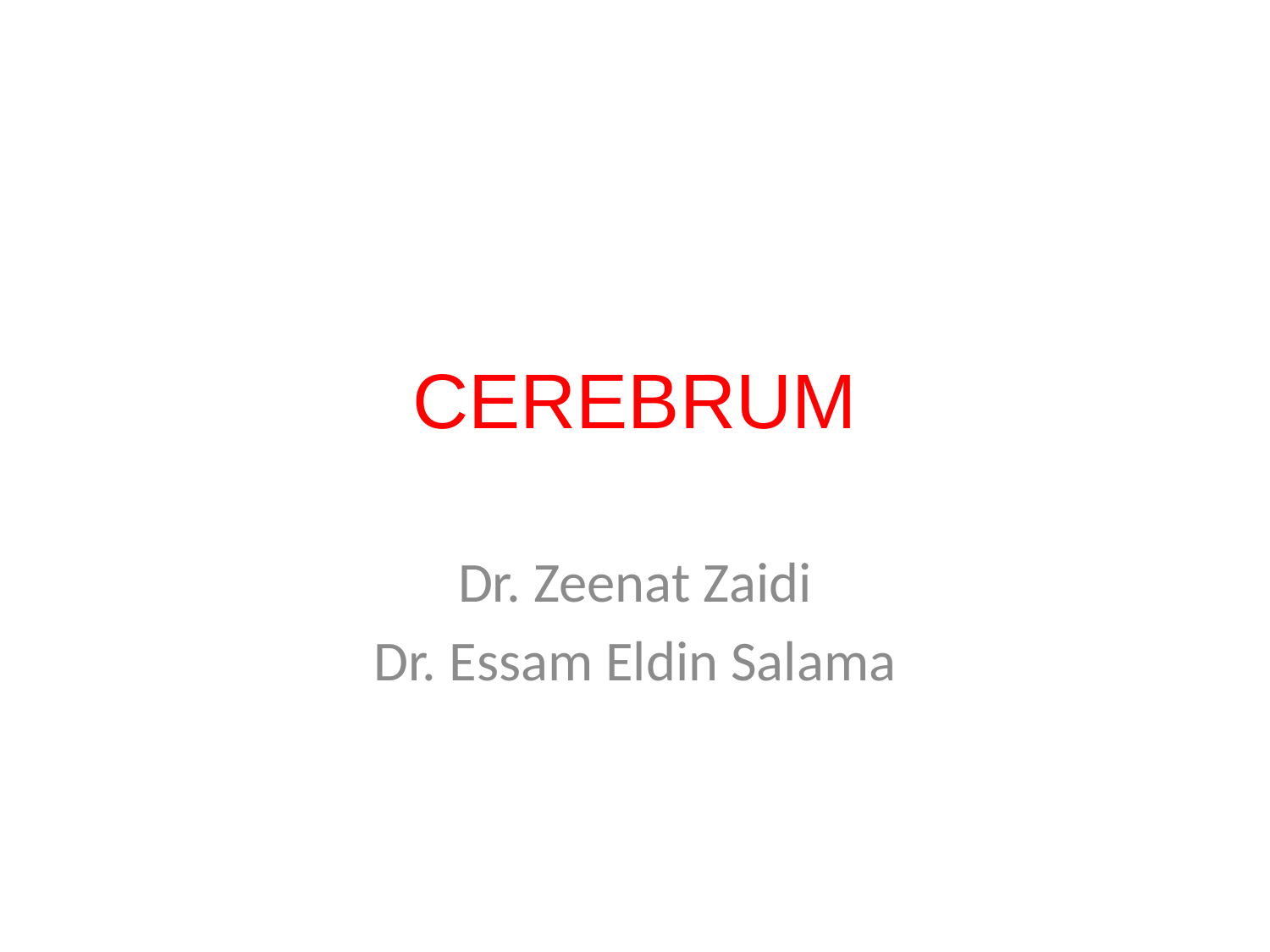

# CEREBRUM
Dr. Zeenat Zaidi
Dr. Essam Eldin Salama